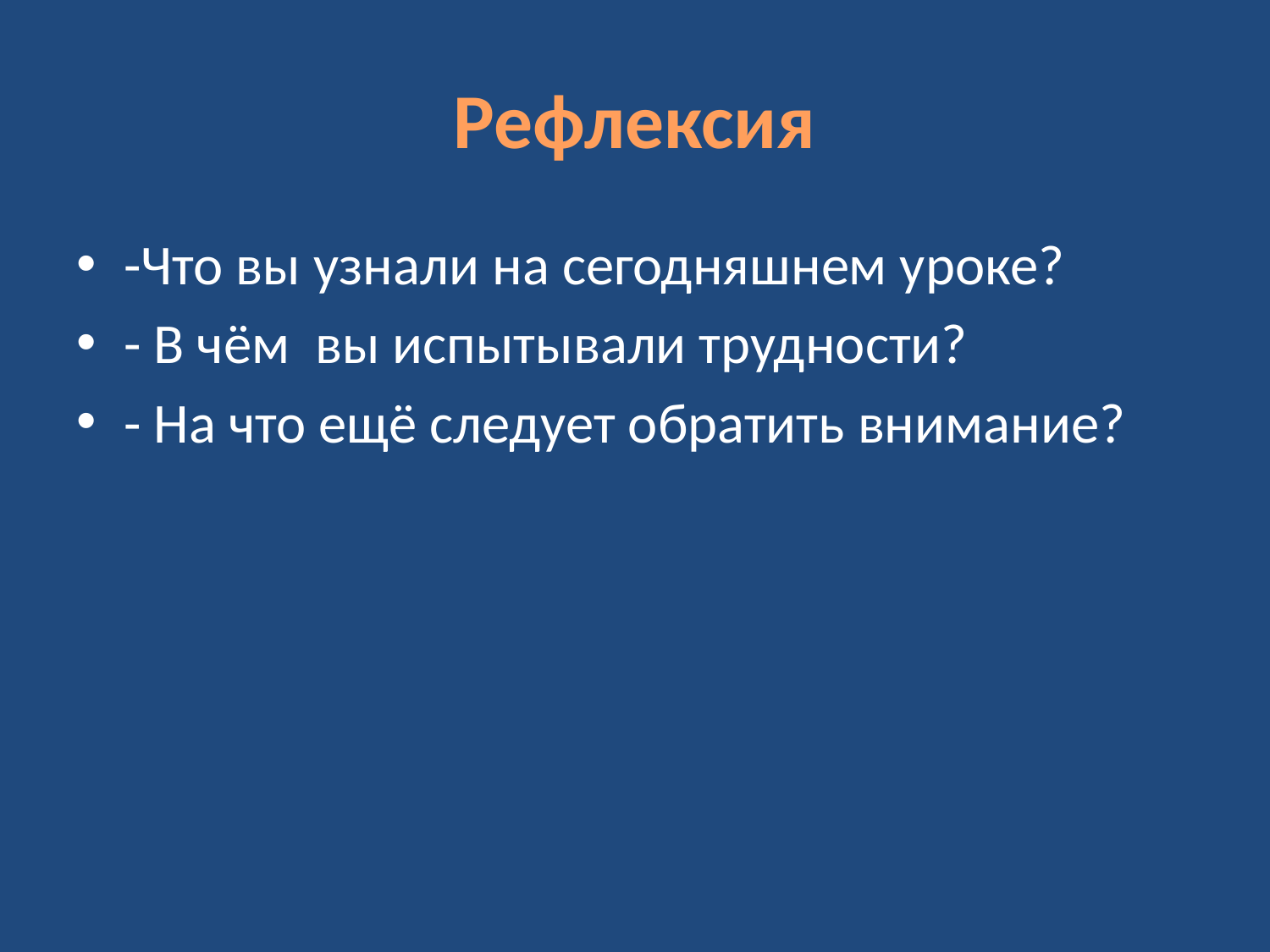

# Рефлексия
-Что вы узнали на сегодняшнем уроке?
- В чём  вы испытывали трудности?
- На что ещё следует обратить внимание?